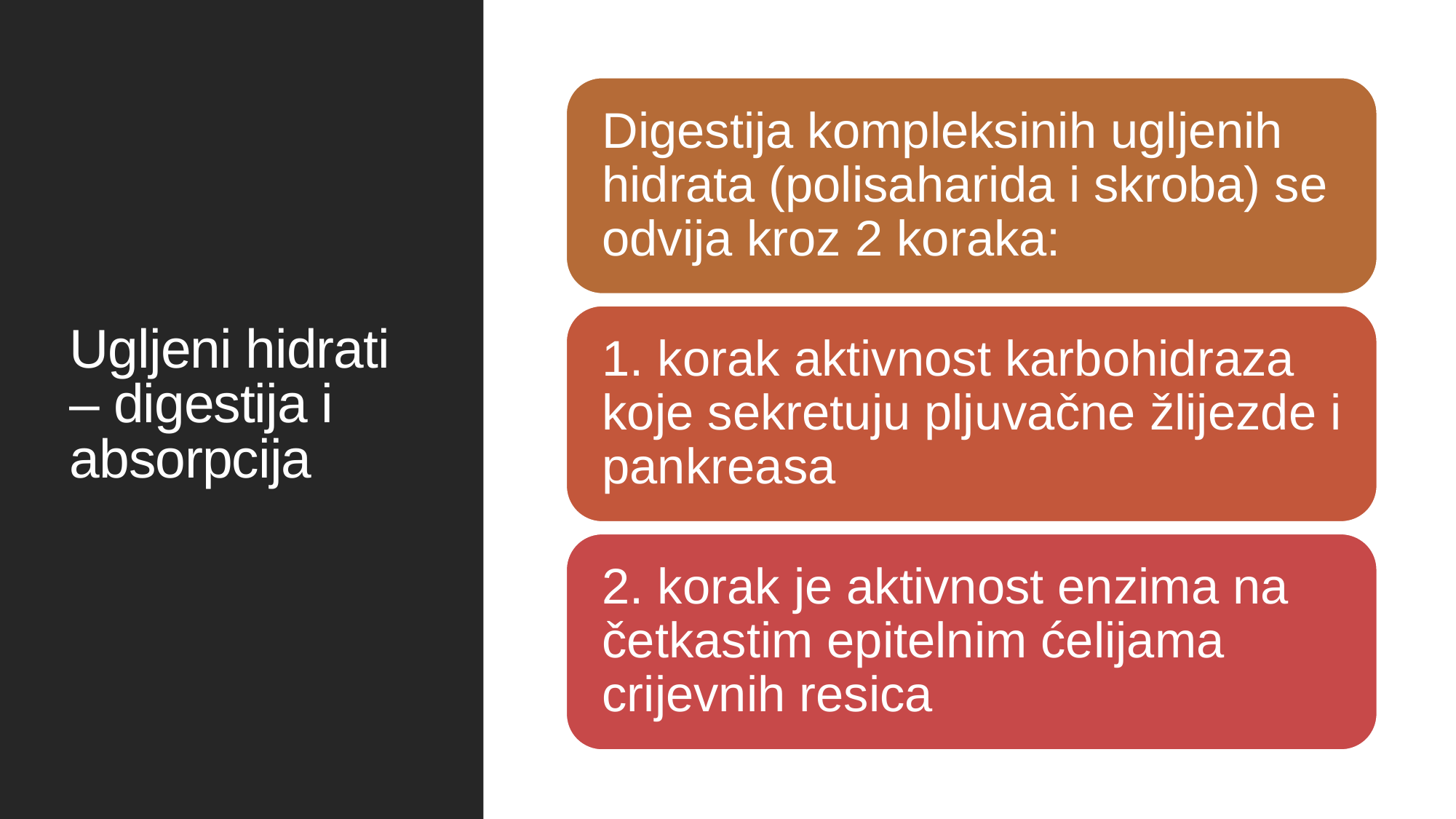

# Ugljeni hidrati – digestija i absorpcija
Digestija kompleksinih ugljenih hidrata (polisaharida i skroba) se odvija kroz 2 koraka:
1. korak aktivnost karbohidraza koje sekretuju pljuvačne žlijezde i pankreasa
2. korak je aktivnost enzima na četkastim epitelnim ćelijama crijevnih resica